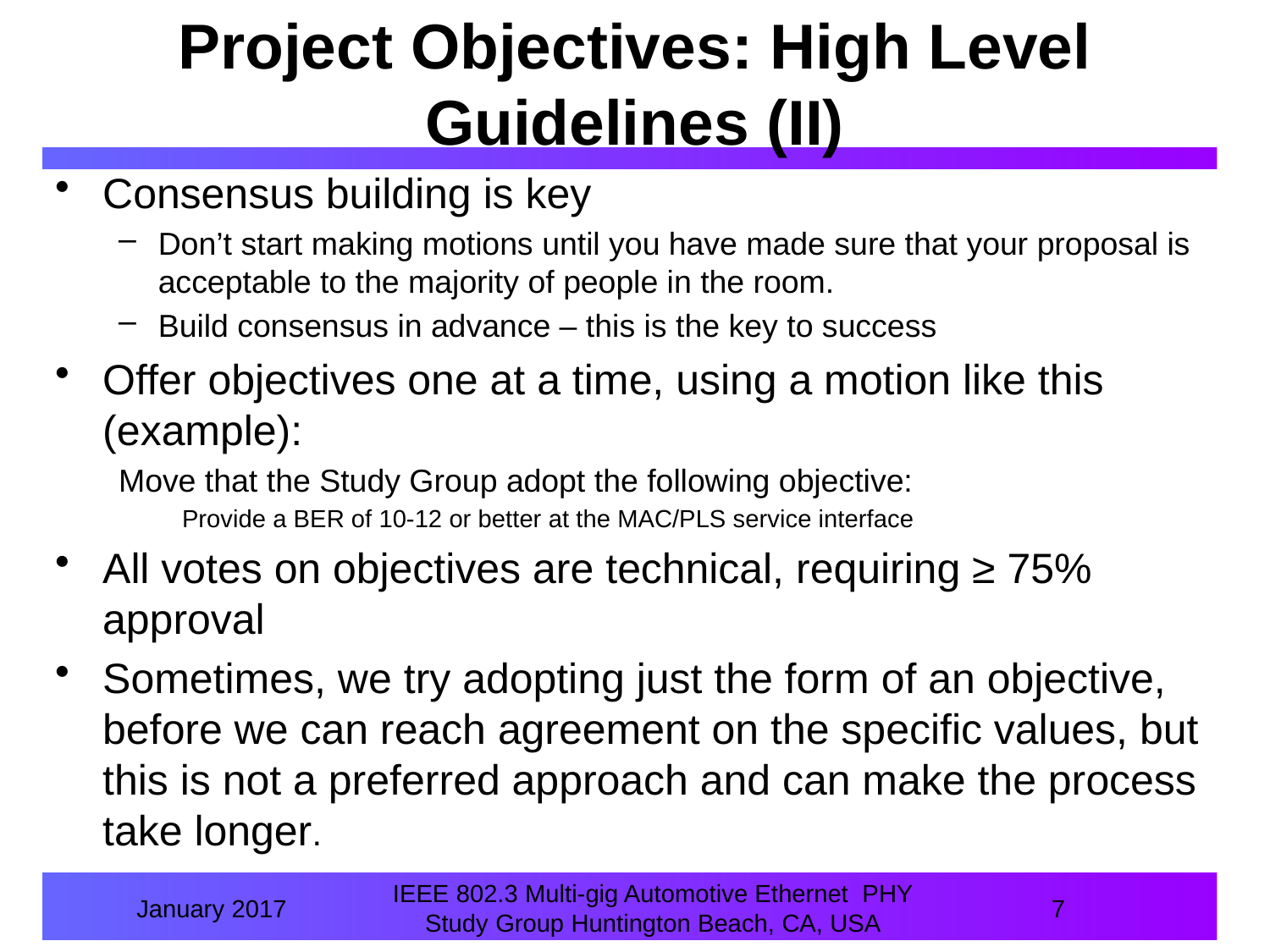

# Project Objectives: High Level Guidelines (II)
Consensus building is key
Don’t start making motions until you have made sure that your proposal is acceptable to the majority of people in the room.
Build consensus in advance – this is the key to success
Offer objectives one at a time, using a motion like this (example):
Move that the Study Group adopt the following objective:
Provide a BER of 10‐12 or better at the MAC/PLS service interface
All votes on objectives are technical, requiring ≥ 75% approval
Sometimes, we try adopting just the form of an objective, before we can reach agreement on the specific values, but this is not a preferred approach and can make the process take longer.
January 2017
IEEE 802.3 Multi-gig Automotive Ethernet  PHY Study Group Huntington Beach, CA, USA
7